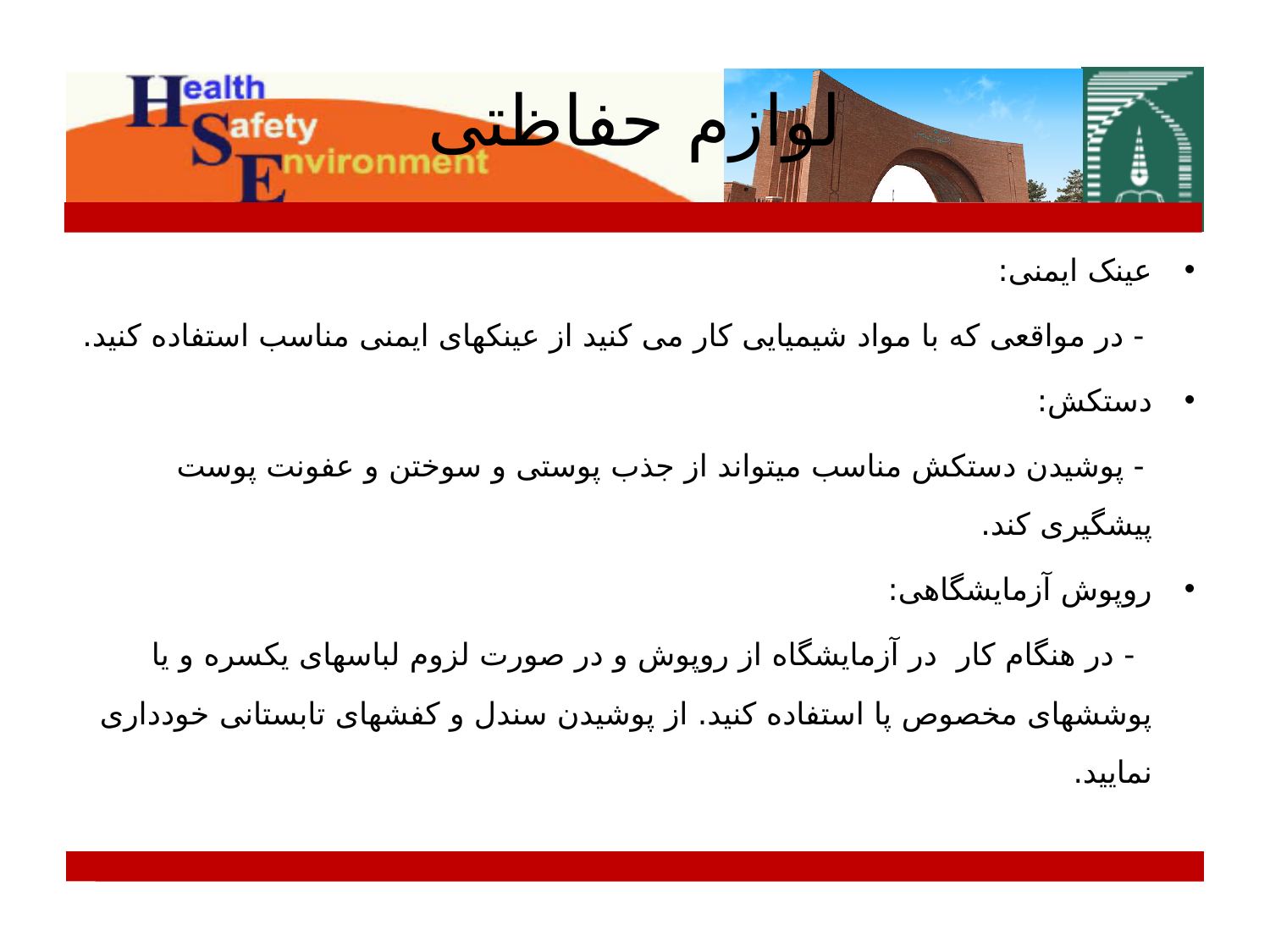

# لوازم حفاظتی
عینک ایمنی:
     - در مواقعی که با مواد شیمیایی کار می کنید از عینکهای ایمنی مناسب استفاده کنید.
دستکش:
     - پوشیدن دستکش مناسب میتواند از جذب پوستی و سوختن و عفونت پوست پیشگیری کند.
روپوش آزمایشگاهی:
      - در هنگام کار  در آزمایشگاه از روپوش و در صورت لزوم لباسهای یکسره و یا پوششهای مخصوص پا استفاده کنید. از پوشیدن سندل و کفشهای تابستانی خودداری نمایید.